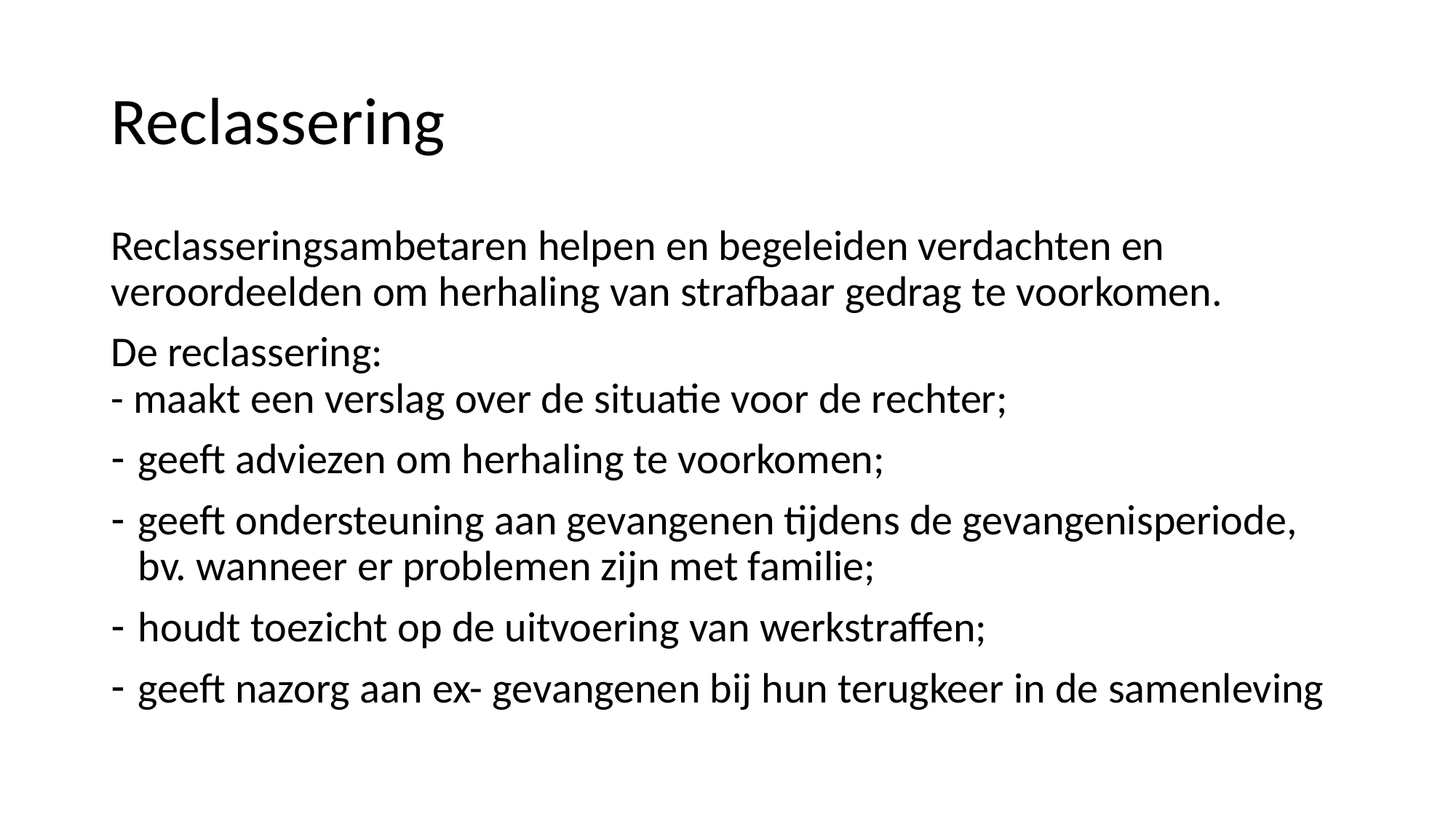

# Reclassering
Reclasseringsambetaren helpen en begeleiden verdachten en veroordeelden om herhaling van strafbaar gedrag te voorkomen.
De reclassering:
- maakt een verslag over de situatie voor de rechter;
geeft adviezen om herhaling te voorkomen;
geeft ondersteuning aan gevangenen tijdens de gevangenisperiode, bv. wanneer er problemen zijn met familie;
houdt toezicht op de uitvoering van werkstraffen;
geeft nazorg aan ex- gevangenen bij hun terugkeer in de samenleving